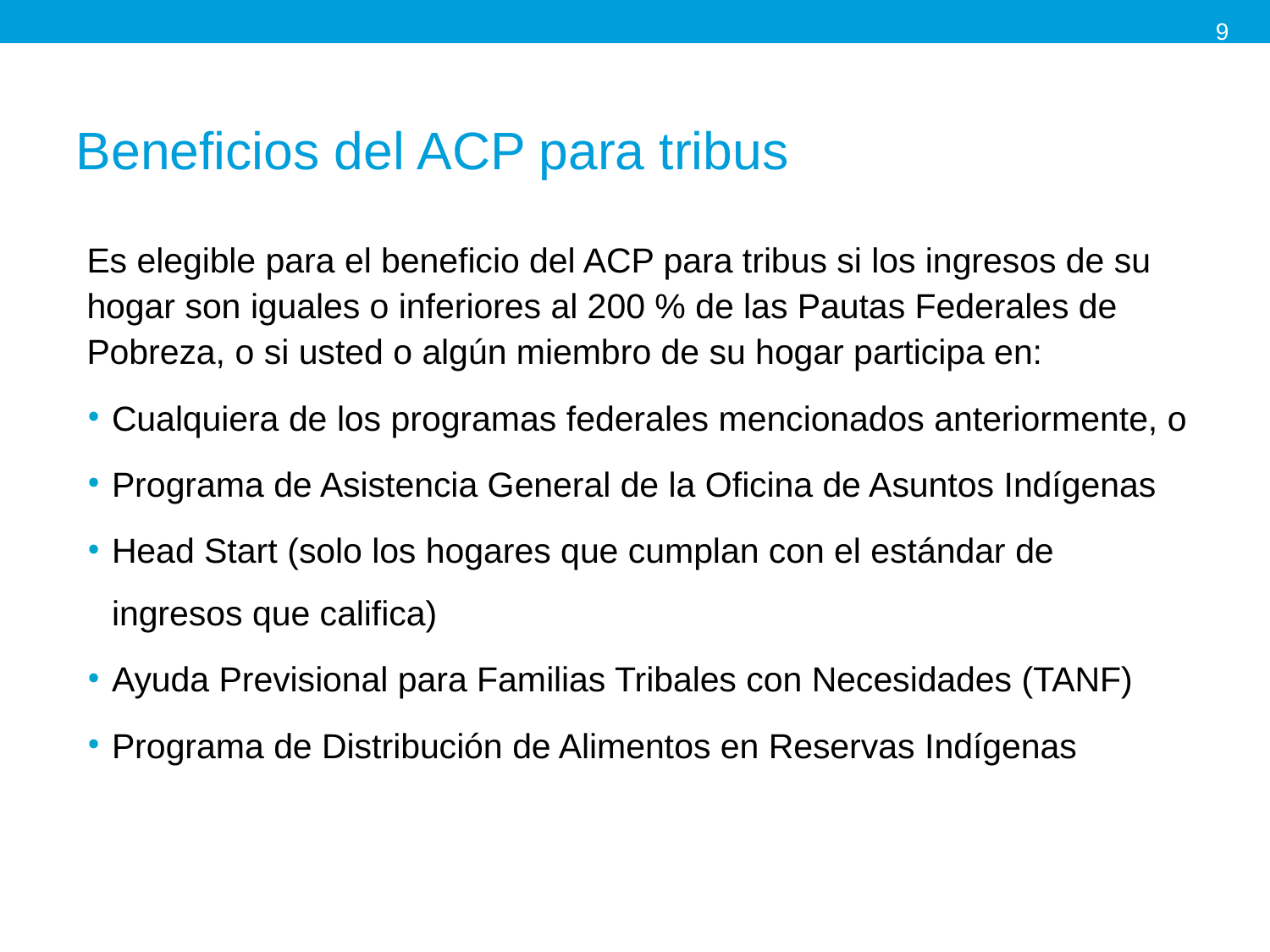

9
# Beneficios del ACP para tribus
Es elegible para el beneficio del ACP para tribus si los ingresos de su hogar son iguales o inferiores al 200 % de las Pautas Federales de Pobreza, o si usted o algún miembro de su hogar participa en:
Cualquiera de los programas federales mencionados anteriormente, o
Programa de Asistencia General de la Oficina de Asuntos Indígenas
Head Start (solo los hogares que cumplan con el estándar de ingresos que califica)
Ayuda Previsional para Familias Tribales con Necesidades (TANF)
Programa de Distribución de Alimentos en Reservas Indígenas